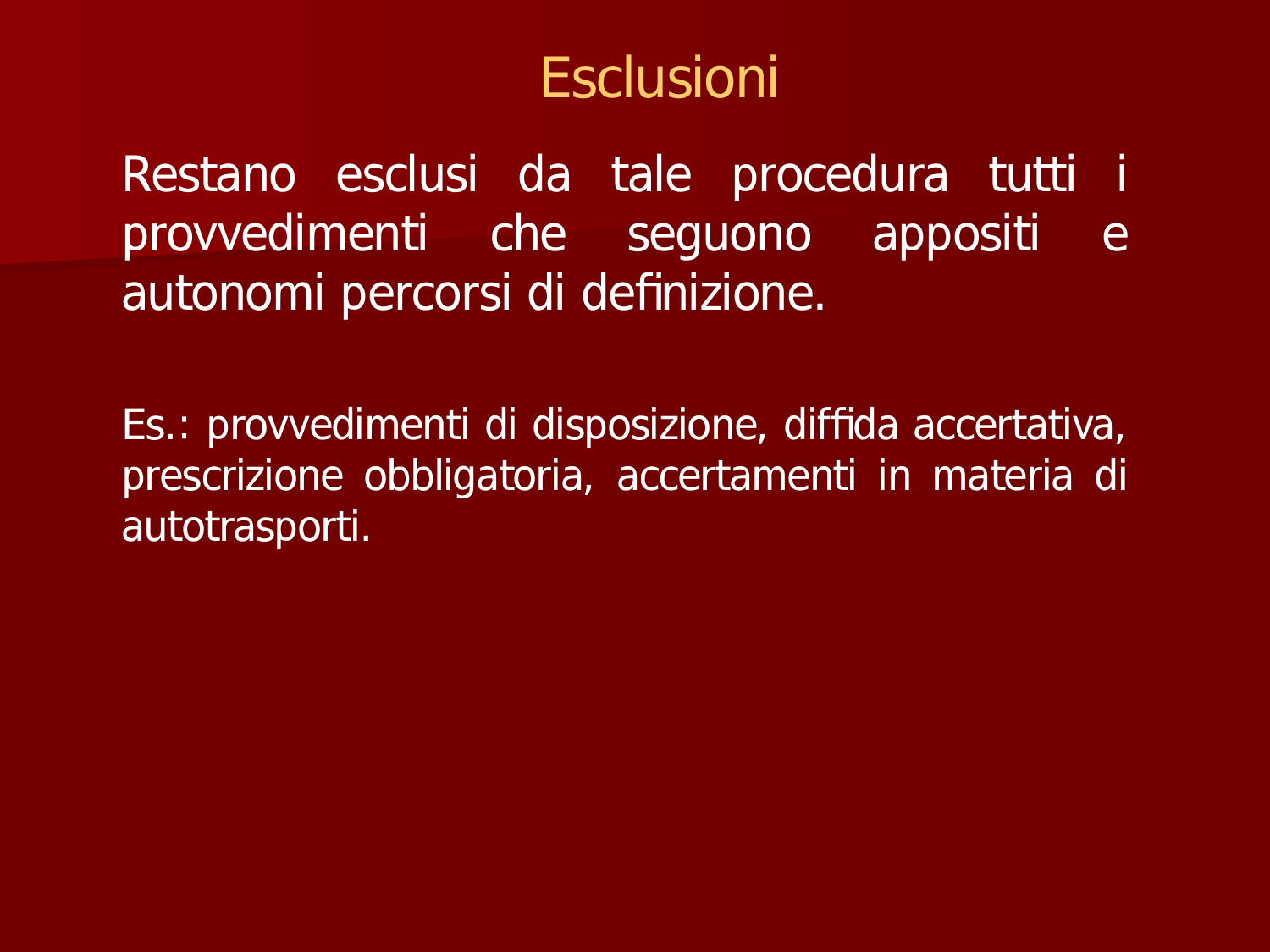

# Esclusioni
	Restano esclusi da tale procedura tutti i provvedimenti che seguono appositi e autonomi percorsi di definizione.

	Es.: provvedimenti di disposizione, diffida accertativa, prescrizione obbligatoria, accertamenti in materia di autotrasporti.